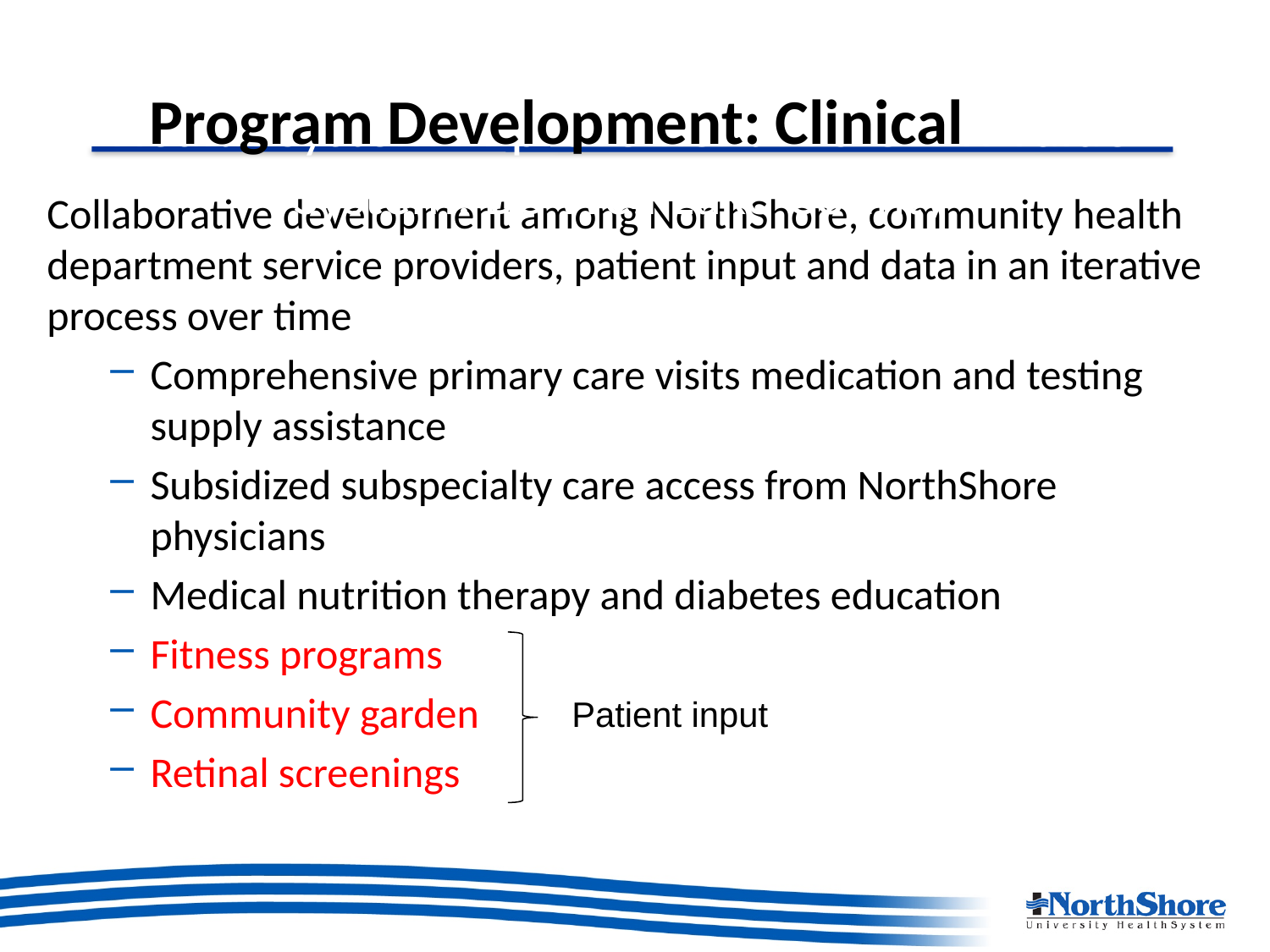

Program Development: Clinical

Health System Improvement in a CBPR Value System: Be Well Lake County
Collaborative development among NorthShore, community health department service providers, patient input and data in an iterative process over time
Comprehensive primary care visits medication and testing supply assistance
Subsidized subspecialty care access from NorthShore physicians
Medical nutrition therapy and diabetes education
Fitness programs
Community garden
Retinal screenings

Patient input